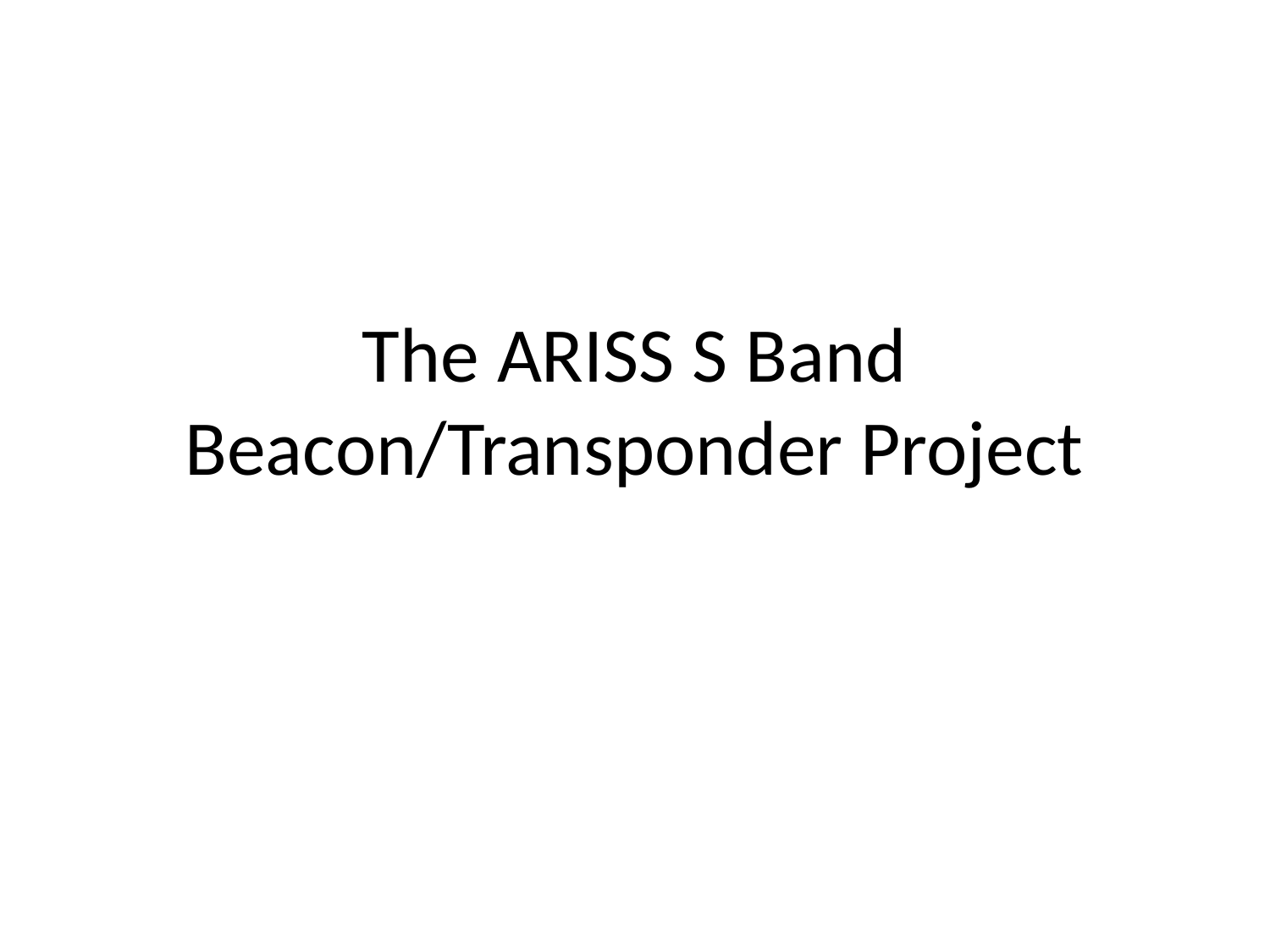

# The ARISS S Band Beacon/Transponder Project